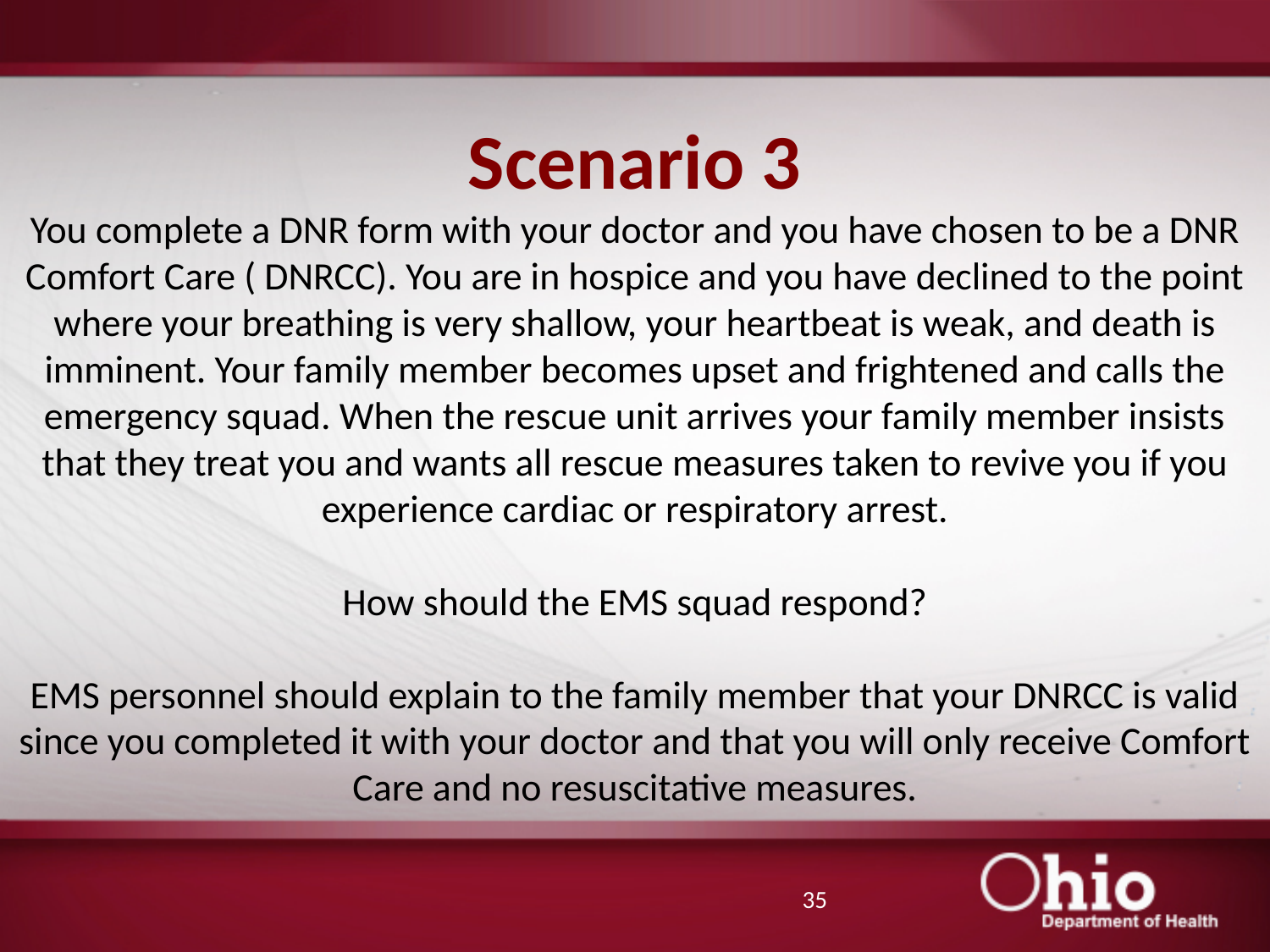

# Scenario 3 You complete a DNR form with your doctor and you have chosen to be a DNR Comfort Care ( DNRCC). You are in hospice and you have declined to the point where your breathing is very shallow, your heartbeat is weak, and death is imminent. Your family member becomes upset and frightened and calls the emergency squad. When the rescue unit arrives your family member insists that they treat you and wants all rescue measures taken to revive you if you experience cardiac or respiratory arrest. How should the EMS squad respond? EMS personnel should explain to the family member that your DNRCC is valid since you completed it with your doctor and that you will only receive Comfort Care and no resuscitative measures.
35